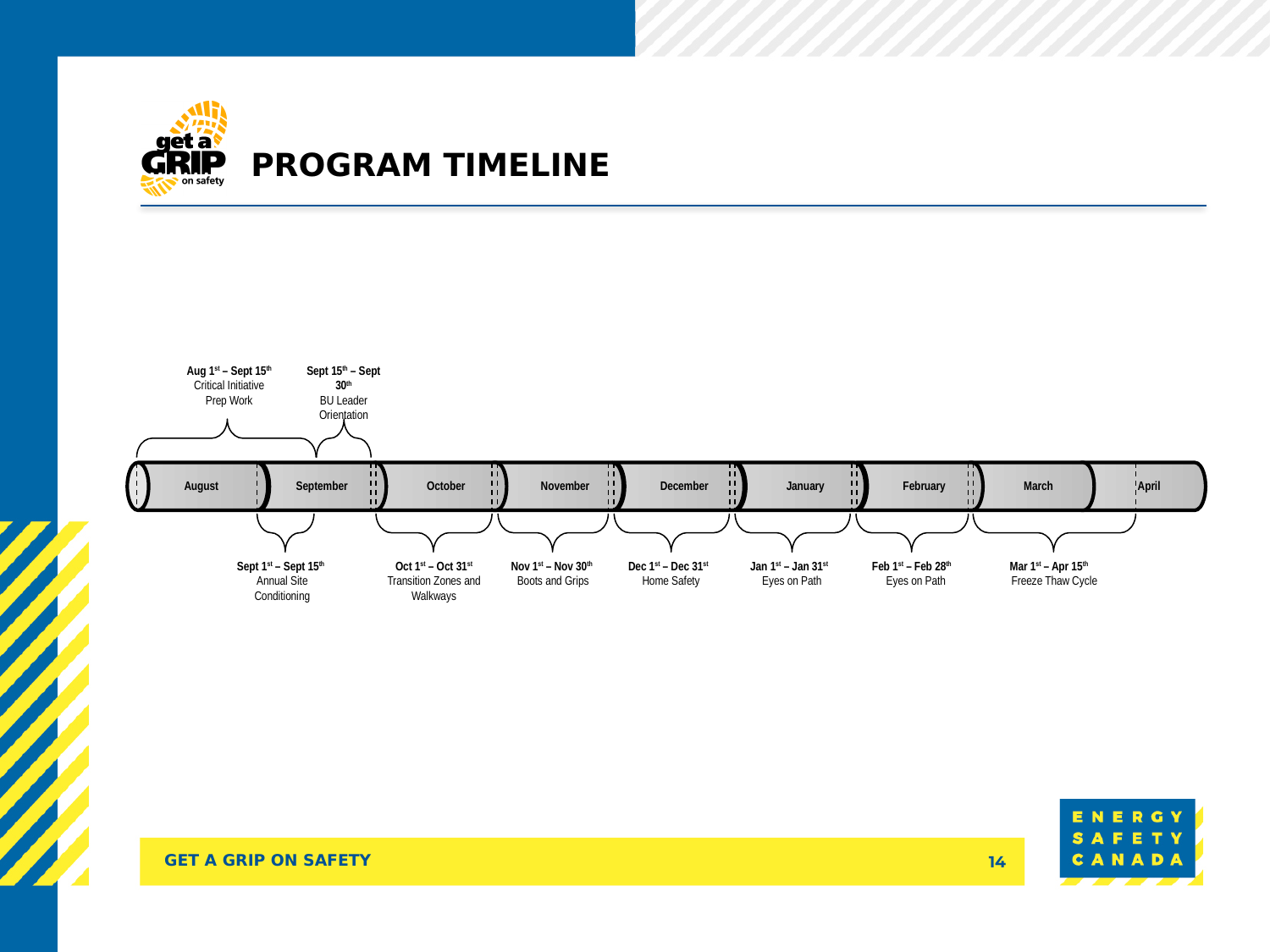

# Program timeline

Aug 1st – Sept 15th
Critical Initiative Prep Work
Sept 15th – Sept 30th
BU Leader Orientation

August
September
October
November
December
January
February
March
April

Sept 1st – Sept 15th
Annual Site Conditioning
Oct 1st – Oct 31st
Transition Zones and Walkways
Nov 1st – Nov 30th
Boots and Grips
Dec 1st – Dec 31st
Home Safety
Jan 1st – Jan 31st
Eyes on Path
Feb 1st – Feb 28th
Eyes on Path
Mar 1st – Apr 15th
Freeze Thaw Cycle
Get a grip on safety
14